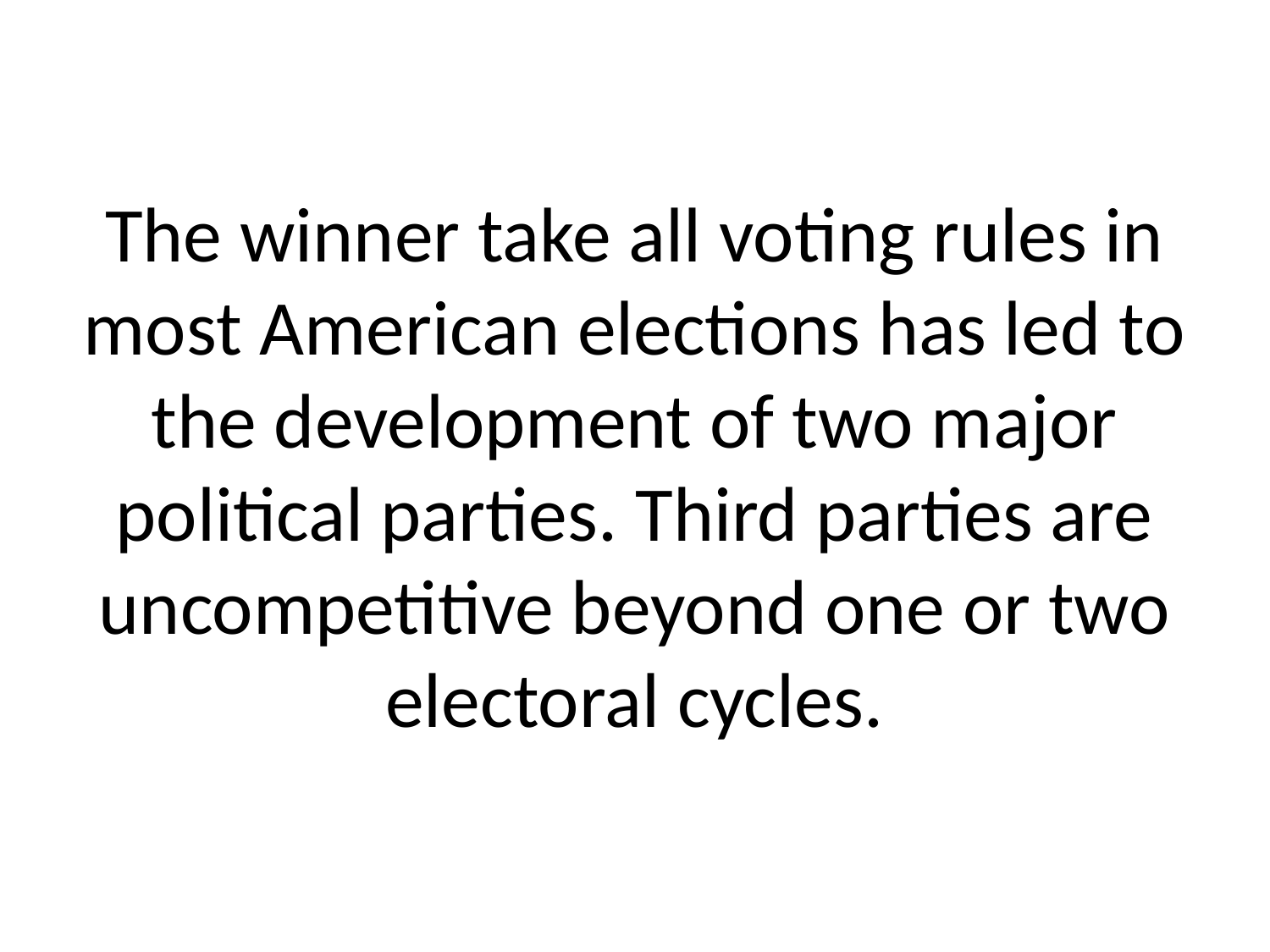

# The winner take all voting rules in most American elections has led to the development of two major political parties. Third parties are uncompetitive beyond one or two electoral cycles.